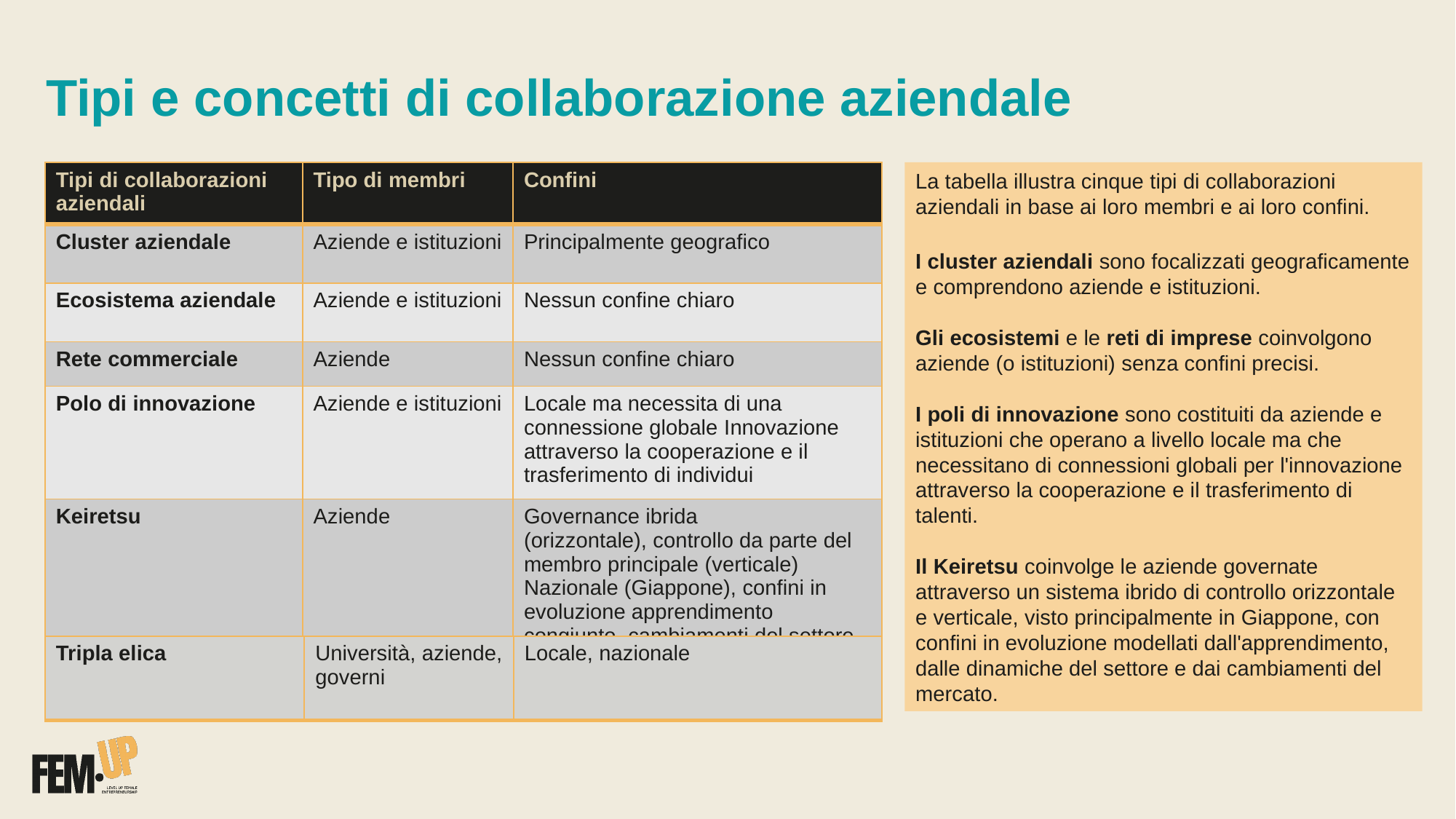

Tipi e concetti di collaborazione aziendale
| Tipi di collaborazioni aziendali | Tipo di membri | Confini |
| --- | --- | --- |
| Cluster aziendale | Aziende e istituzioni | Principalmente geografico |
| Ecosistema aziendale | Aziende e istituzioni | Nessun confine chiaro |
| Rete commerciale | Aziende | Nessun confine chiaro |
| Polo di innovazione | Aziende e istituzioni | Locale ma necessita di una connessione globale Innovazione attraverso la cooperazione e il trasferimento di individui |
| Keiretsu | Aziende | Governance ibrida (orizzontale), controllo da parte del membro principale (verticale) Nazionale (Giappone), confini in evoluzione apprendimento congiunto, cambiamenti del settore e del mercato |
La tabella illustra cinque tipi di collaborazioni aziendali in base ai loro membri e ai loro confini.

I cluster aziendali sono focalizzati geograficamente e comprendono aziende e istituzioni.
Gli ecosistemi e le reti di imprese coinvolgono aziende (o istituzioni) senza confini precisi.
I poli di innovazione sono costituiti da aziende e istituzioni che operano a livello locale ma che necessitano di connessioni globali per l'innovazione attraverso la cooperazione e il trasferimento di talenti.
Il Keiretsu coinvolge le aziende governate attraverso un sistema ibrido di controllo orizzontale e verticale, visto principalmente in Giappone, con confini in evoluzione modellati dall'apprendimento, dalle dinamiche del settore e dai cambiamenti del mercato.
| Tripla elica | Università, aziende, governi | Locale, nazionale |
| --- | --- | --- |